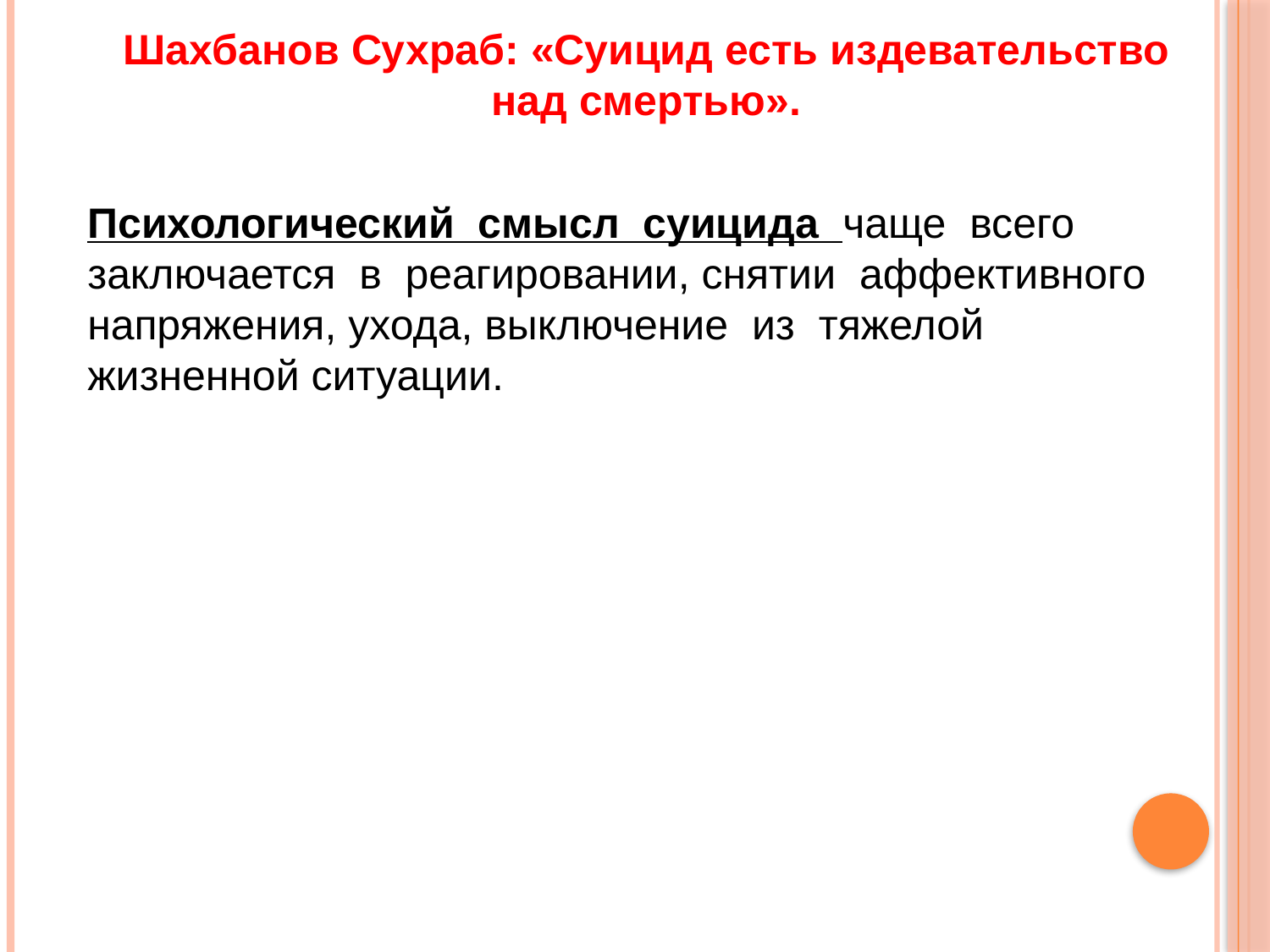

Шахбанов Сухраб: «Суицид есть издевательство над смертью».

Психологический  смысл  суицида  чаще  всего  заключается  в  реагировании, снятии  аффективного  напряжения, ухода, выключение  из  тяжелой  жизненной ситуации.